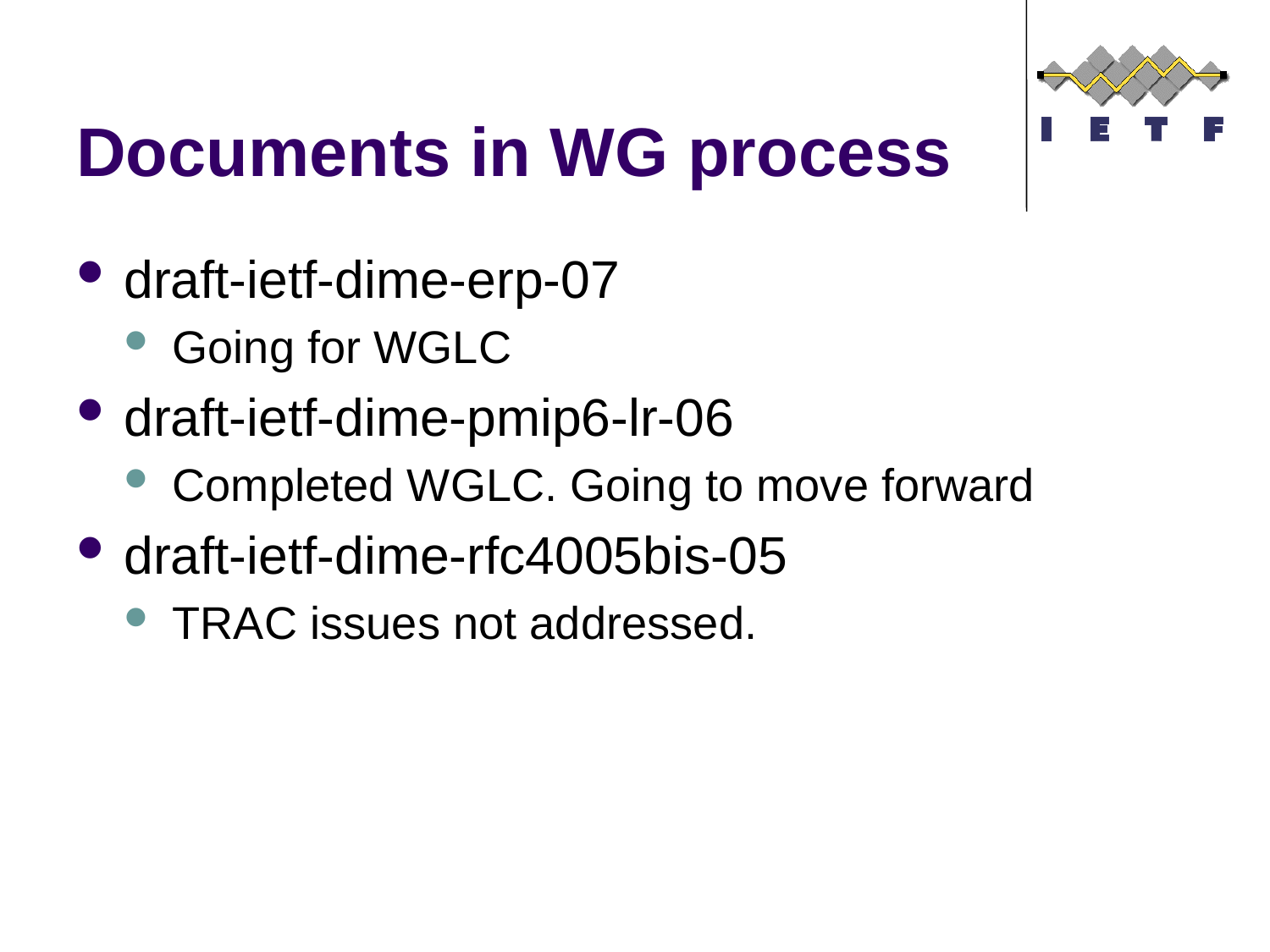

# Documents in WG process
draft-ietf-dime-erp-07
Going for WGLC
draft-ietf-dime-pmip6-lr-06
Completed WGLC. Going to move forward
draft-ietf-dime-rfc4005bis-05
TRAC issues not addressed.